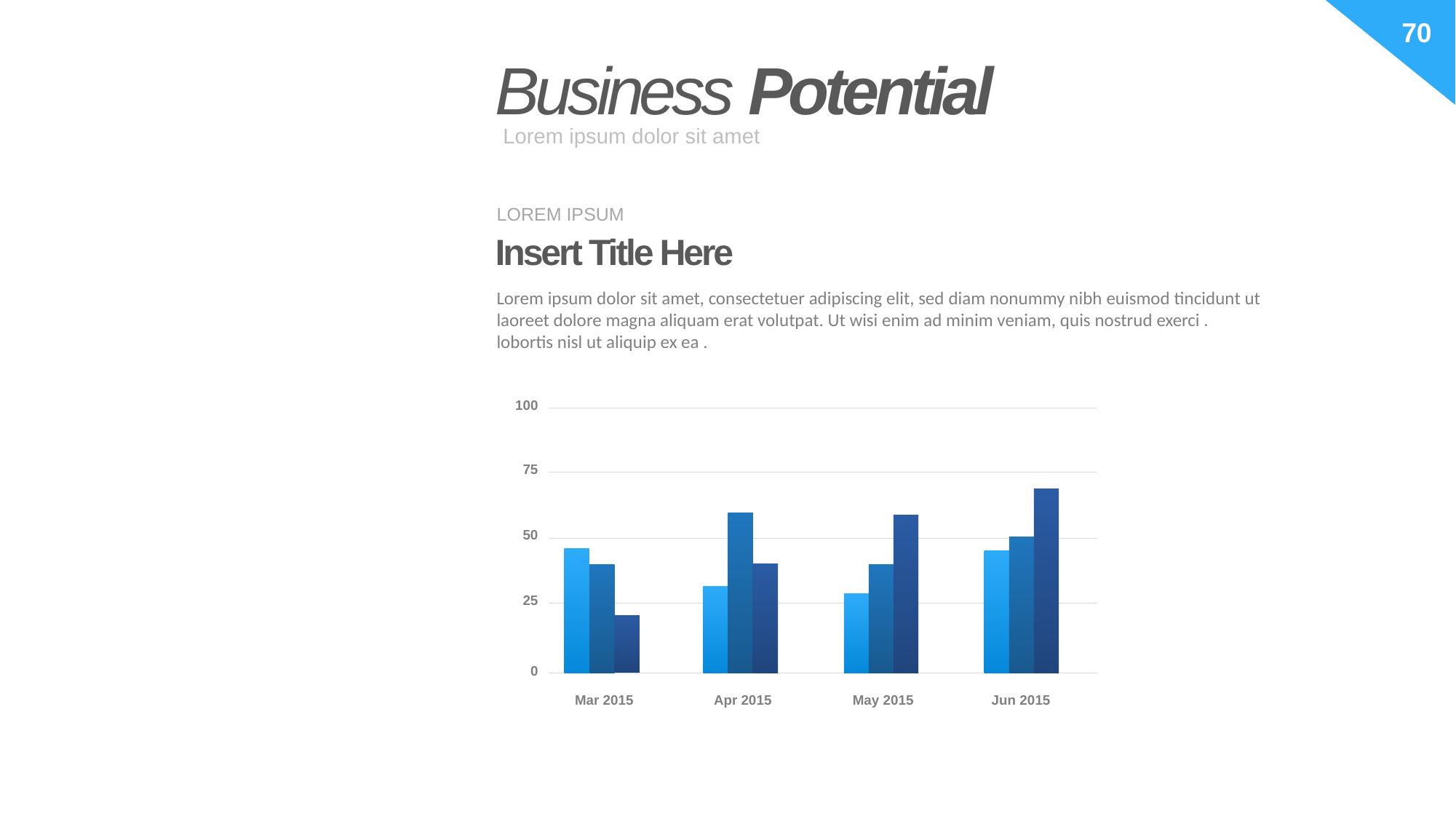

Business Potential
Lorem ipsum dolor sit amet
LOREM IPSUM
Insert Title Here
Lorem ipsum dolor sit amet, consectetuer adipiscing elit, sed diam nonummy nibh euismod tincidunt ut laoreet dolore magna aliquam erat volutpat. Ut wisi enim ad minim veniam, quis nostrud exerci . lobortis nisl ut aliquip ex ea .

100
75
50
25
0
Mar 2015
Apr 2015
May 2015
Jun 2015